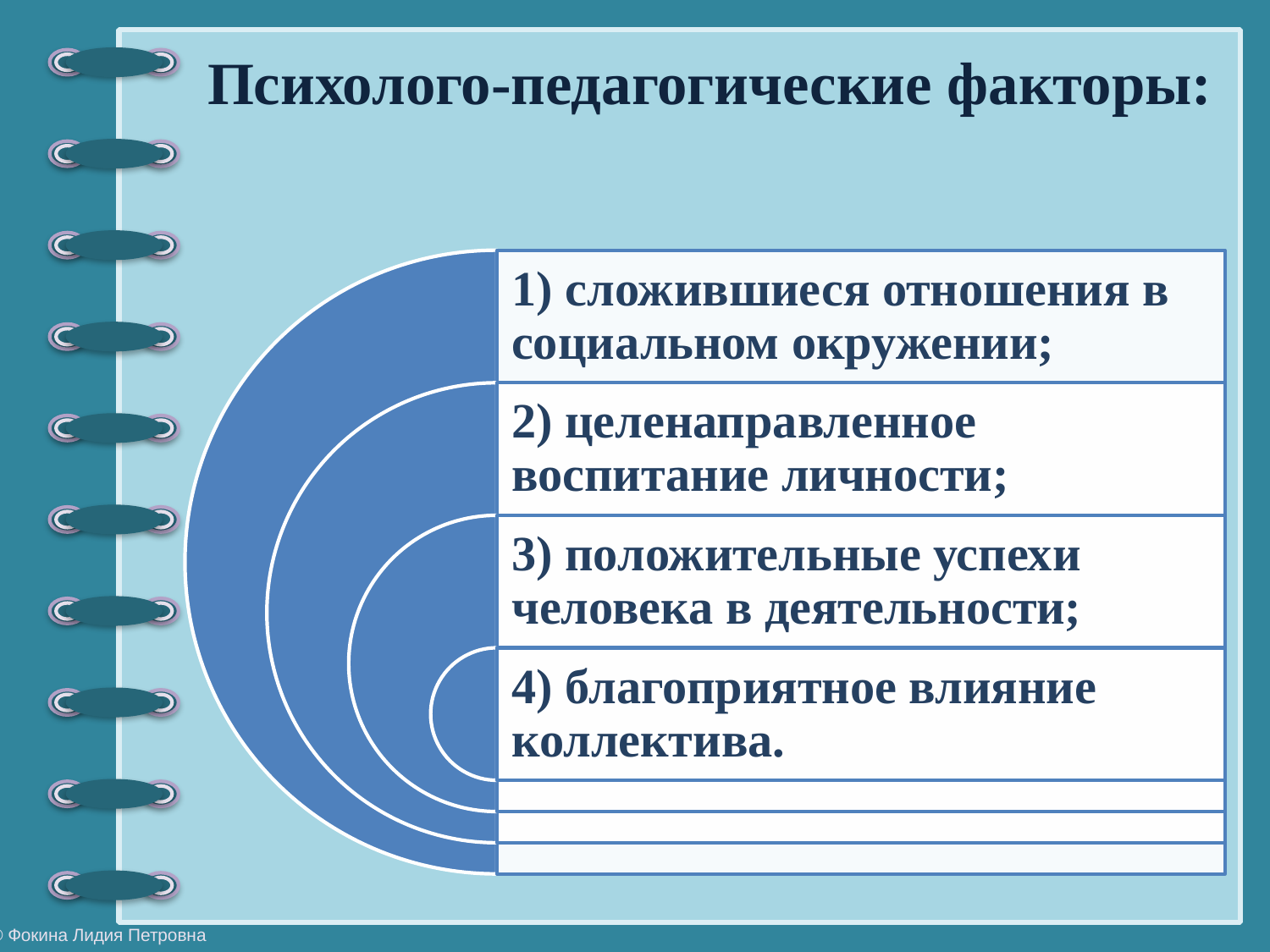

# Психолого-педагогические факторы:
1) сложившиеся отношения в социальном окружении;
2) целенаправленное воспитание личности;
3) положительные успехи человека в деятельности;
4) благоприятное влияние коллектива.